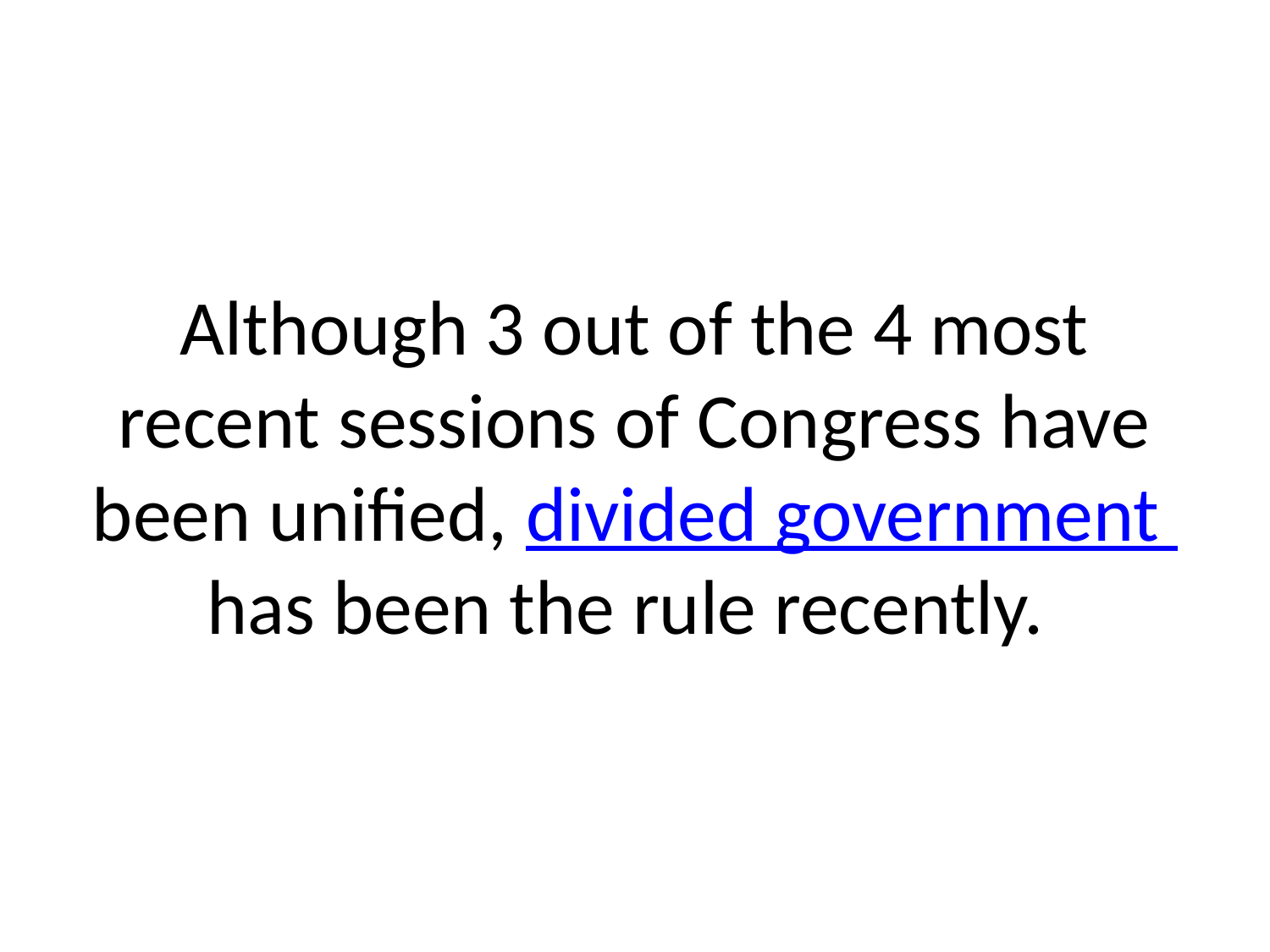

# Although 3 out of the 4 most recent sessions of Congress have been unified, divided government has been the rule recently.